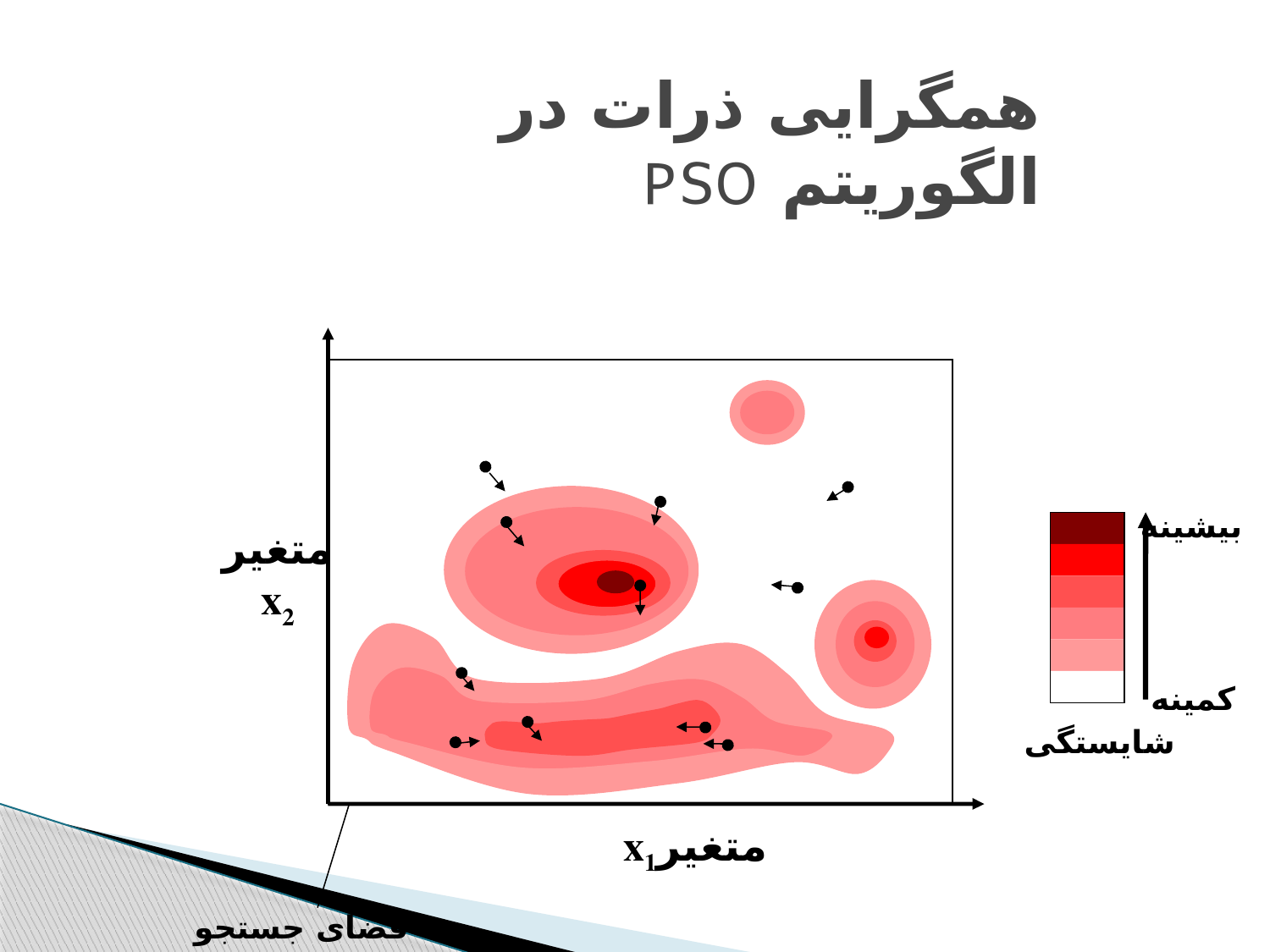

همگرایی ذرات در الگوریتم PSO

بیشینه

کمینه
شایستگی
متغیر
x2

 متغیرx1
فضای جستجو